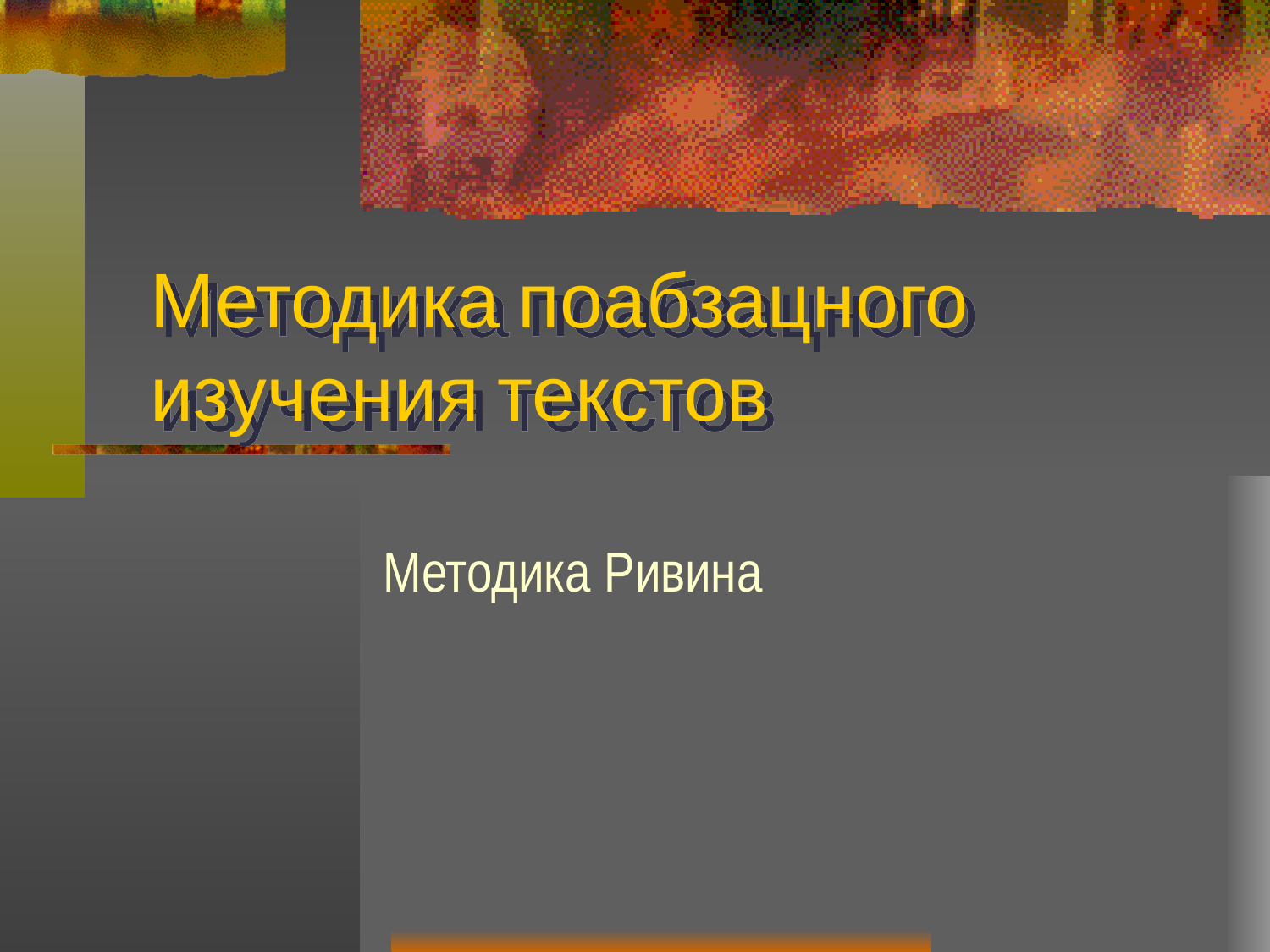

# Методика поабзацного изучения текстов
Методика Ривина